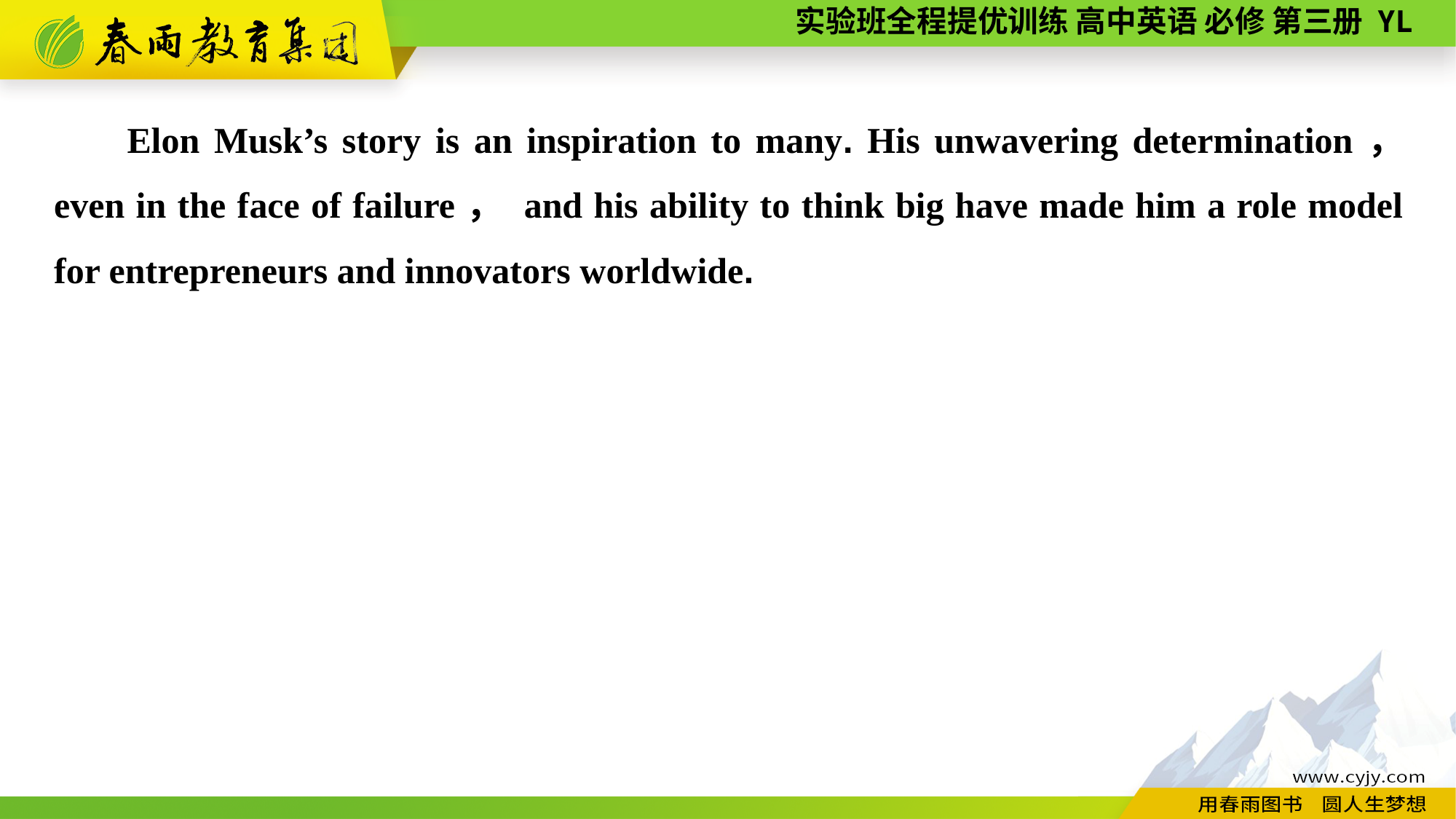

Elon Musk’s story is an inspiration to many. His unwavering determination， even in the face of failure， and his ability to think big have made him a role model for entrepreneurs and innovators worldwide.